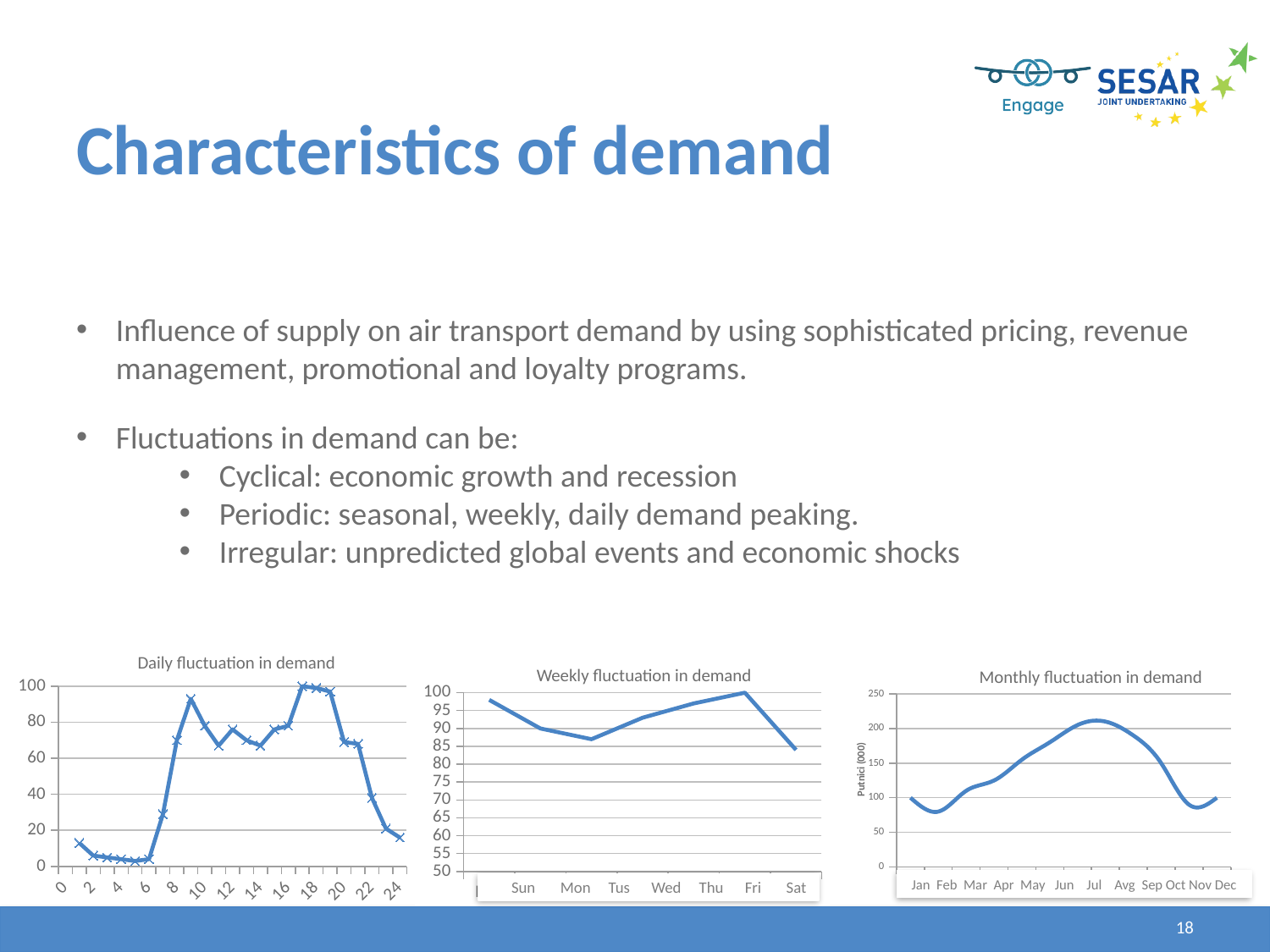

# Characteristics of demand
Influence of supply on air transport demand by using sophisticated pricing, revenue management, promotional and loyalty programs.
Fluctuations in demand can be:
Cyclical: economic growth and recession
Periodic: seasonal, weekly, daily demand peaking.
Irregular: unpredicted global events and economic shocks
Daily fluctuation in demand
Weekly fluctuation in demand
Monthly fluctuation in demand

### Chart

| Category |  |
|---|---|
| 0 | None |
| 1 | 13.0 |
| 2 | 6.0 |
| 3 | 5.0 |
| 4 | 4.0 |
| 5 | 3.0 |
| 6 | 4.0 |
| 7 | 29.0 |
| 8 | 70.0 |
| 9 | 93.0 |
| 10 | 78.0 |
| 11 | 67.0 |
| 12 | 76.0 |
| 13 | 70.0 |
| 14 | 67.0 |
| 15 | 76.0 |
| 16 | 78.0 |
| 17 | 100.0 |
| 18 | 99.0 |
| 19 | 97.0 |
| 20 | 69.0 |
| 21 | 68.0 |
| 22 | 38.0 |
| 23 | 21.0 |
| 24 | 16.0 |

### Chart

| Category |  |
|---|---|
| jan | 100.0 |
| feb | 80.0 |
| mar | 110.0 |
| apr | 125.0 |
| maj | 155.0 |
| jun | 180.0 |
| jul | 205.0 |
| avg | 210.0 |
| sep | 190.0 |
| okt | 150.0 |
| nov | 90.0 |
| dec | 100.0 |
Jan  Feb  Mar  Apr  May   Jun    Jul    Avg  Sep Oct Nov Dec

### Chart

| Category |  |
|---|---|
| Ned | 98.0 |
| Pon | 90.0 |
| Uto | 87.0 |
| Sre | 93.0 |
| Čet | 97.0 |
| Pet | 100.0 |
| Sub | 84.0 |
Sun       Mon     Tus      Wed     Thu      Fri       Sat
18